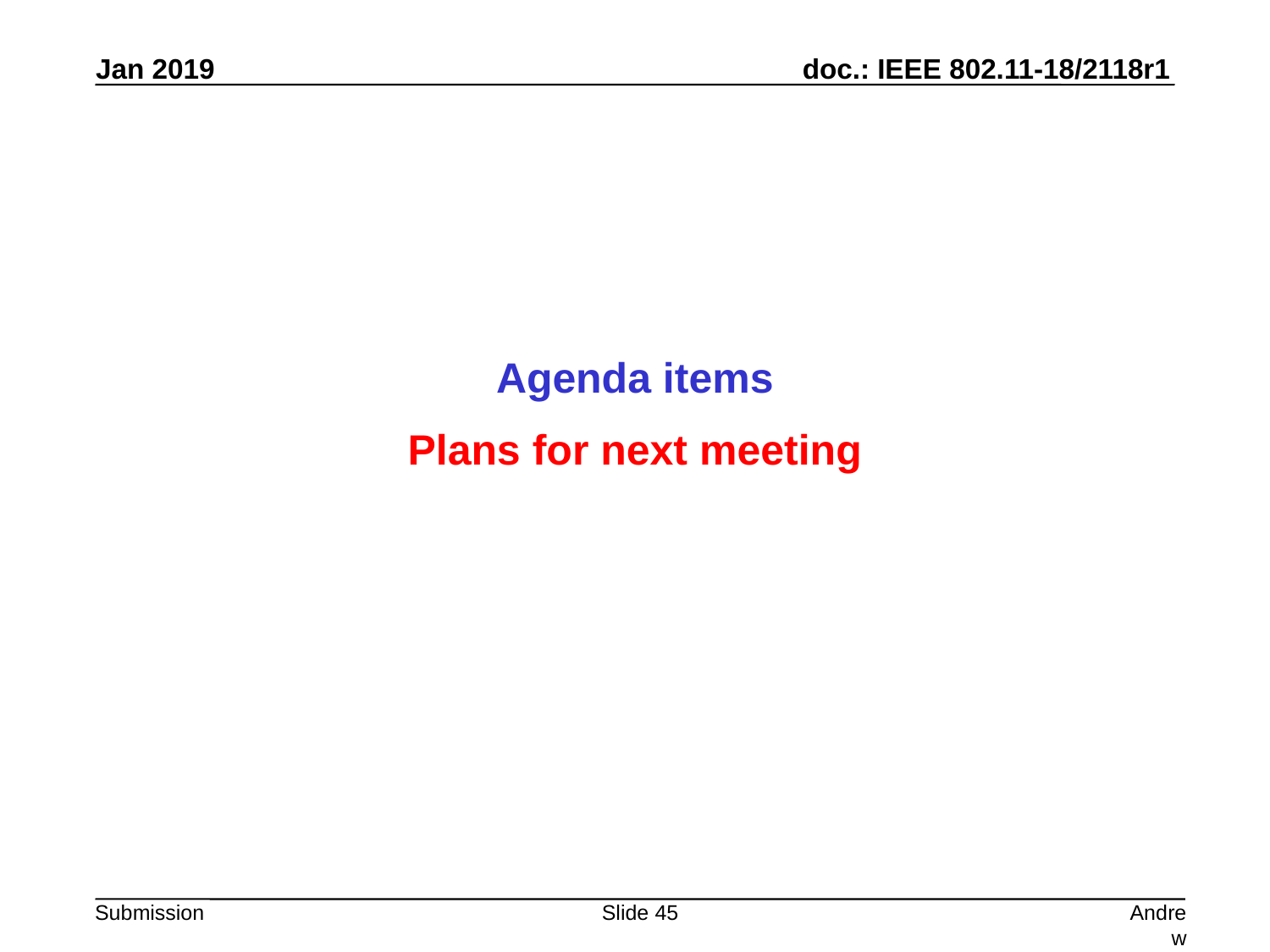

Agenda items
Plans for next meeting
Slide 45
Andrew Myles, Cisco